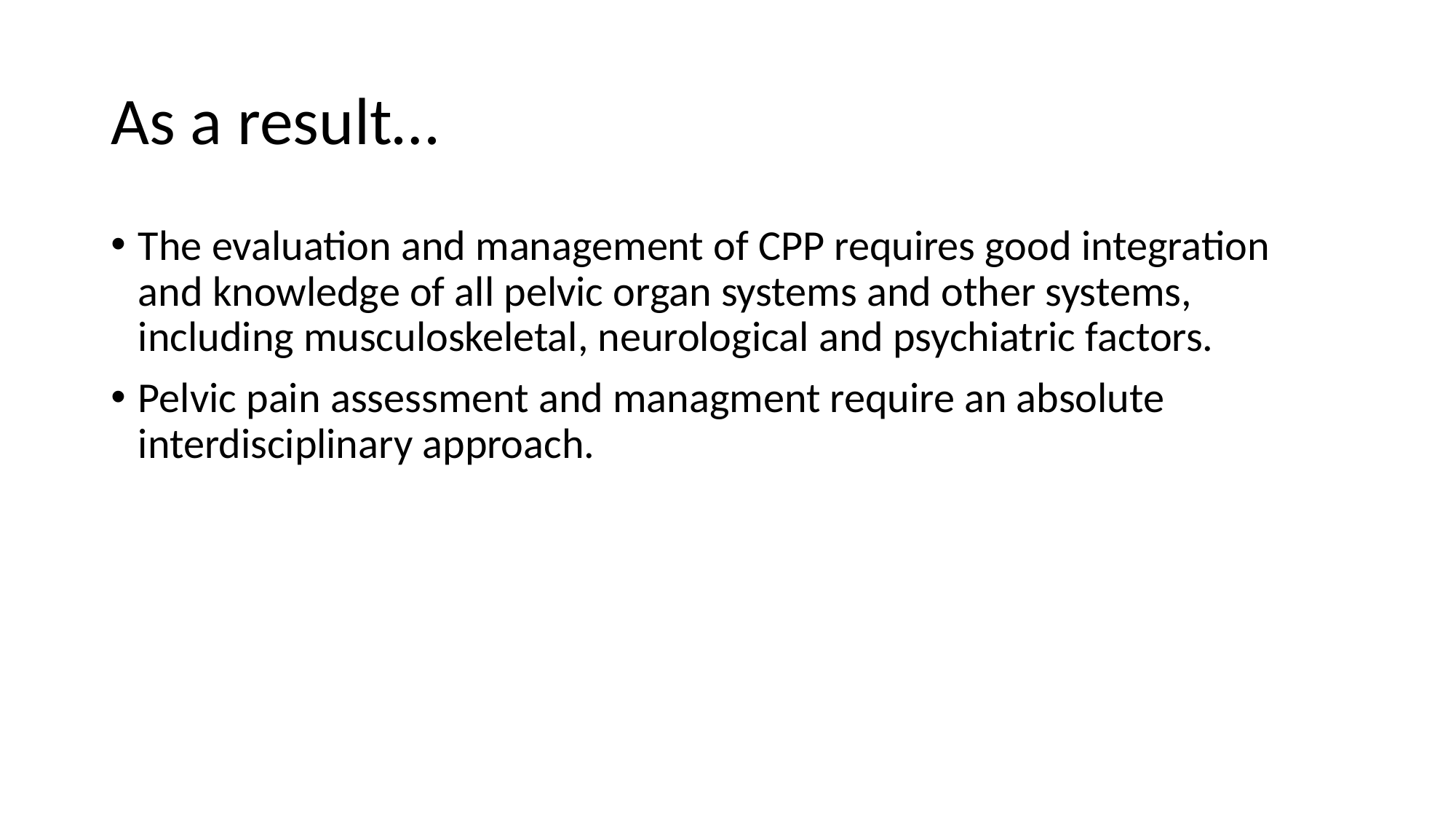

# As a result…
The evaluation and management of CPP requires good integration and knowledge of all pelvic organ systems and other systems, including musculoskeletal, neurological and psychiatric factors.
Pelvic pain assessment and managment require an absolute interdisciplinary approach.